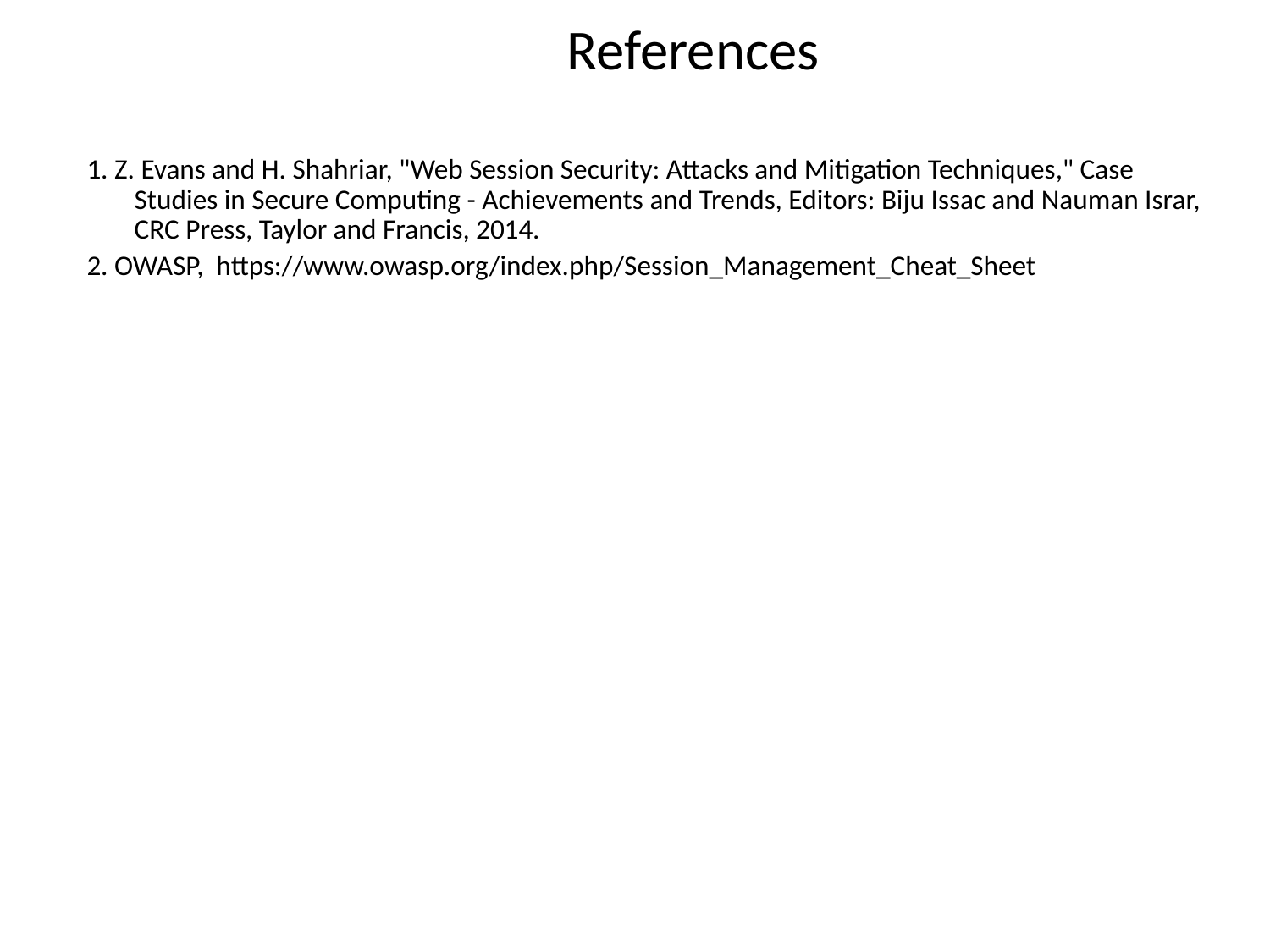

References
1. Z. Evans and H. Shahriar, "Web Session Security: Attacks and Mitigation Techniques," Case Studies in Secure Computing - Achievements and Trends, Editors: Biju Issac and Nauman Israr, CRC Press, Taylor and Francis, 2014.
2. OWASP,  https://www.owasp.org/index.php/Session_Management_Cheat_Sheet